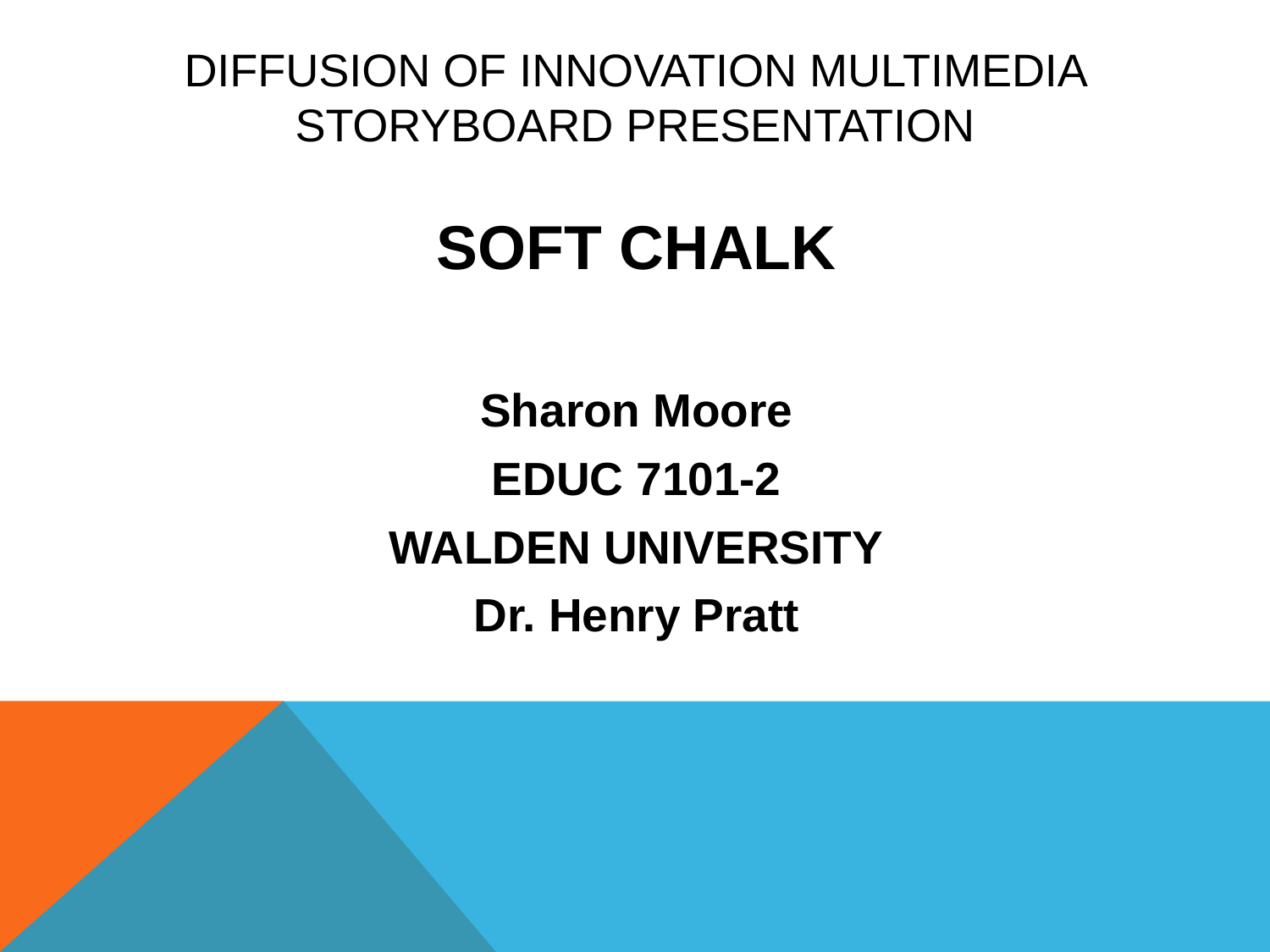

# DIFFUSION OF INNOVATION MULTIMEDIA STORYBOARD PRESENTATION
SOFT CHALK

Sharon Moore
EDUC 7101-2
WALDEN UNIVERSITY
Dr. Henry Pratt